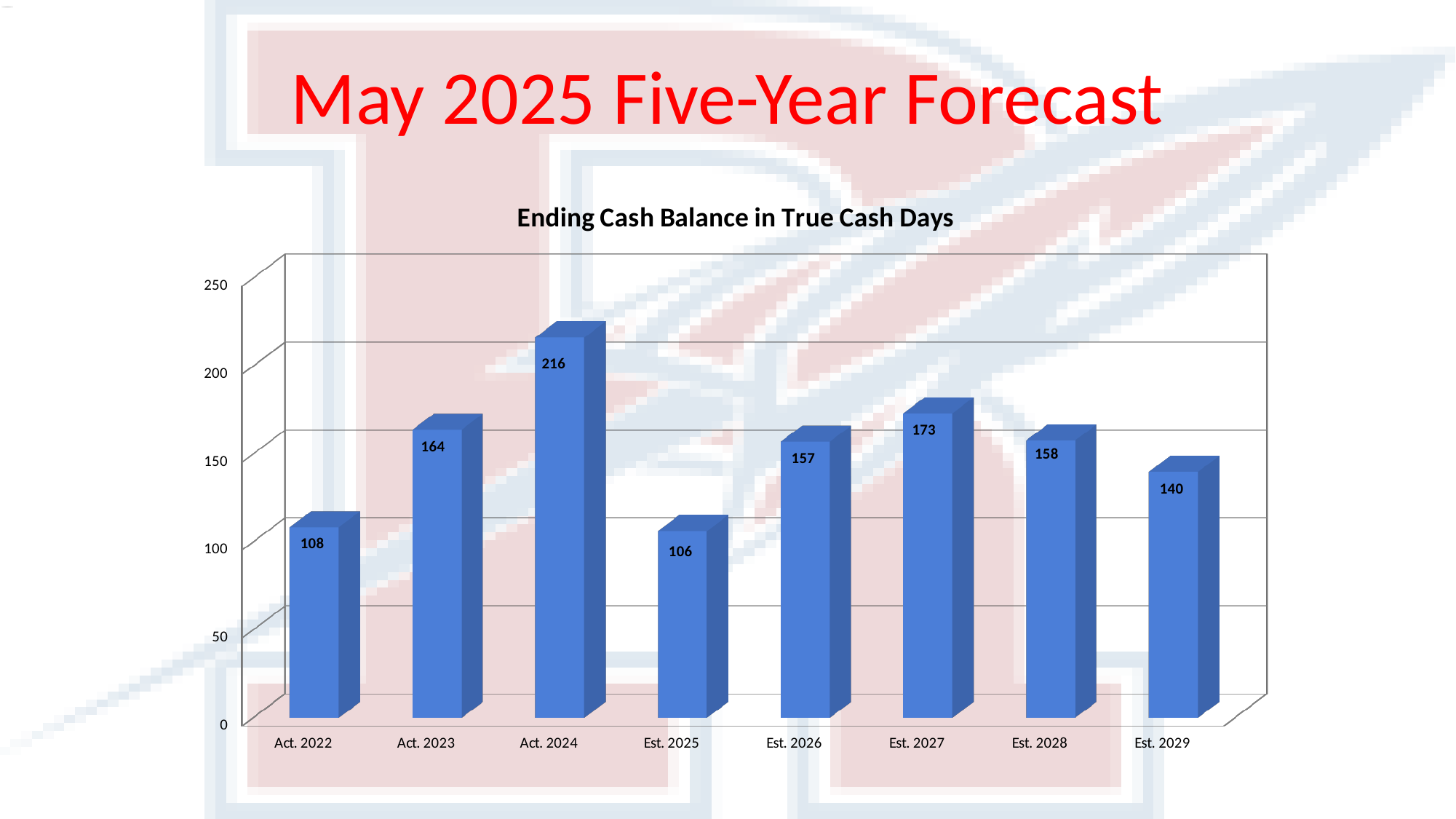

# May 2025 Five-Year Forecast

[unsupported chart]